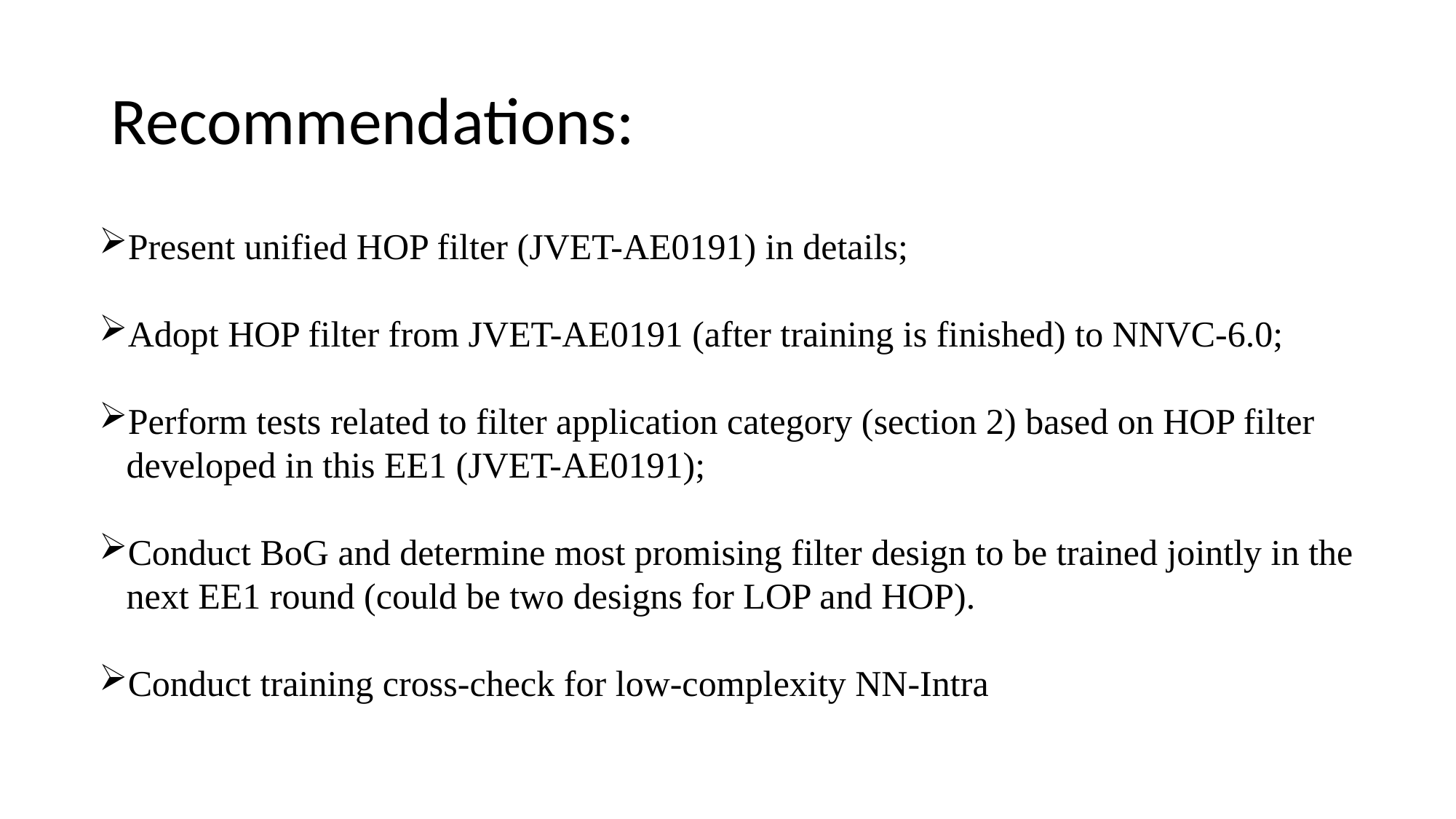

# Recommendations:
Present unified HOP filter (JVET-AE0191) in details;

Adopt HOP filter from JVET-AE0191 (after training is finished) to NNVC-6.0;

Perform tests related to filter application category (section 2) based on HOP filter developed in this EE1 (JVET-AE0191);

Conduct BoG and determine most promising filter design to be trained jointly in the next EE1 round (could be two designs for LOP and HOP).

Conduct training cross-check for low-complexity NN-Intra